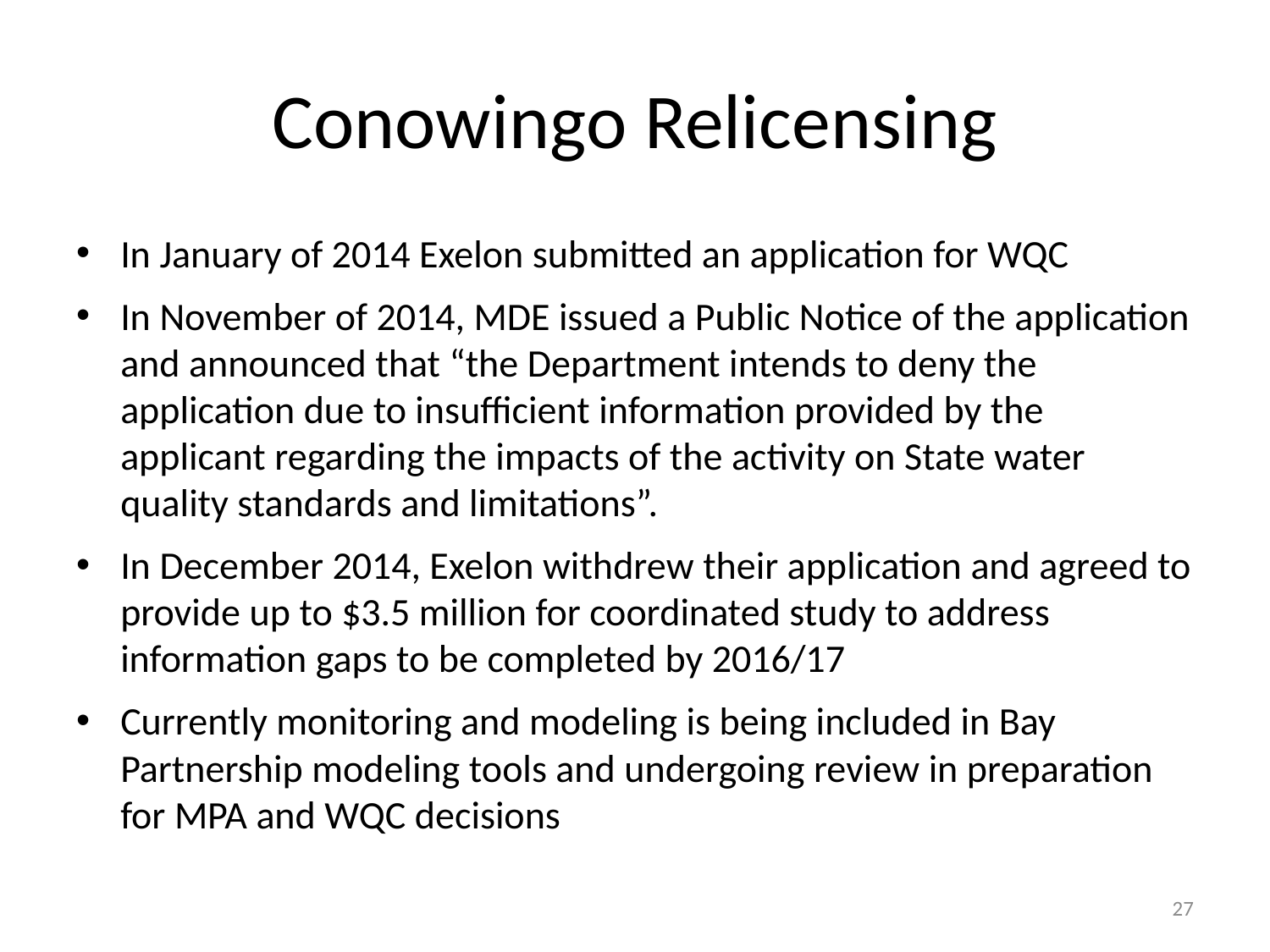

# Conowingo Relicensing
In January of 2014 Exelon submitted an application for WQC
In November of 2014, MDE issued a Public Notice of the application and announced that “the Department intends to deny the application due to insufficient information provided by the applicant regarding the impacts of the activity on State water quality standards and limitations”.
In December 2014, Exelon withdrew their application and agreed to provide up to $3.5 million for coordinated study to address information gaps to be completed by 2016/17
Currently monitoring and modeling is being included in Bay Partnership modeling tools and undergoing review in preparation for MPA and WQC decisions

27